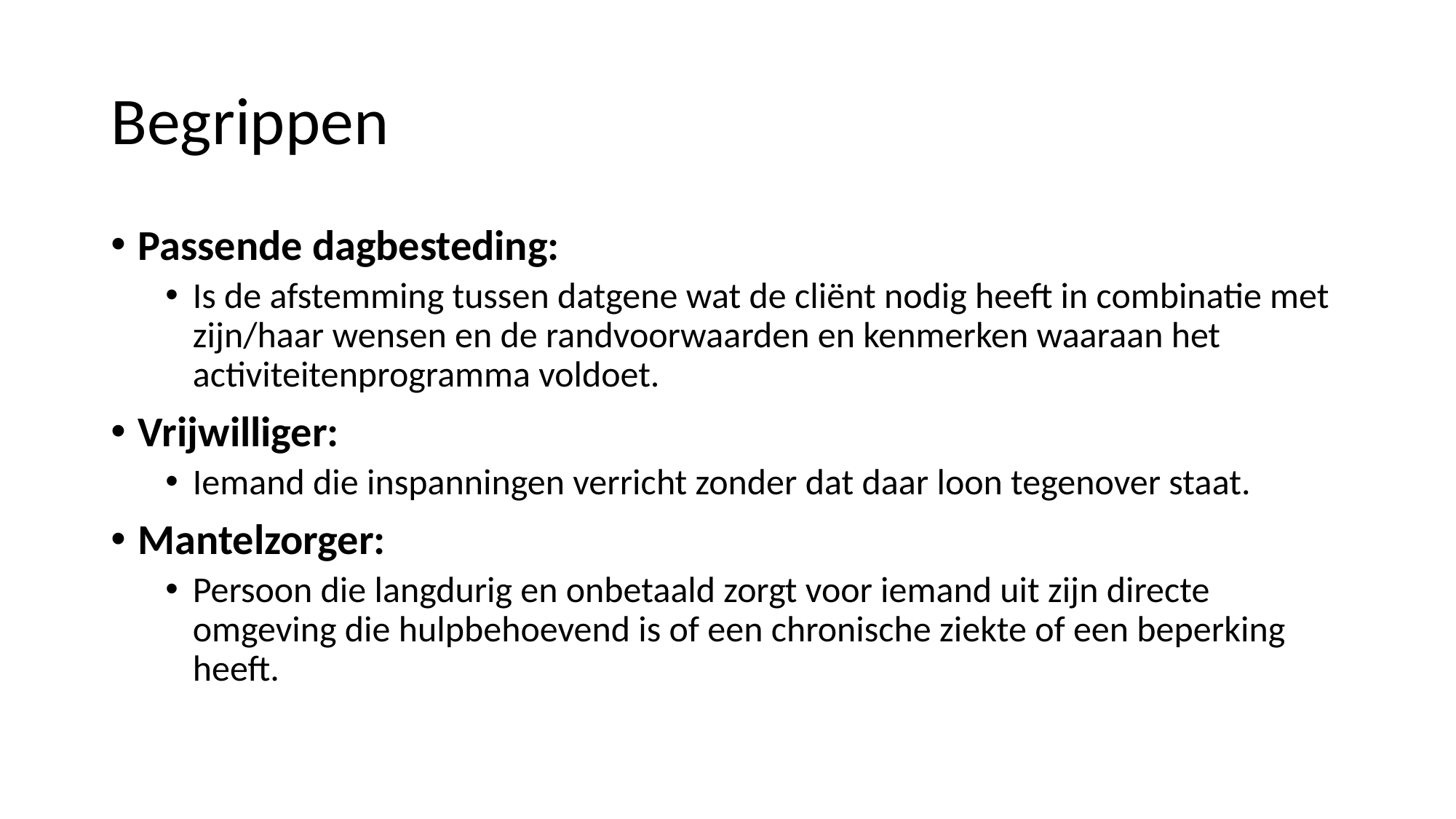

# Begrippen
Passende dagbesteding:
Is de afstemming tussen datgene wat de cliënt nodig heeft in combinatie met zijn/haar wensen en de randvoorwaarden en kenmerken waaraan het activiteitenprogramma voldoet.
Vrijwilliger:
Iemand die inspanningen verricht zonder dat daar loon tegenover staat.
Mantelzorger:
Persoon die langdurig en onbetaald zorgt voor iemand uit zijn directe omgeving die hulpbehoevend is of een chronische ziekte of een beperking heeft.